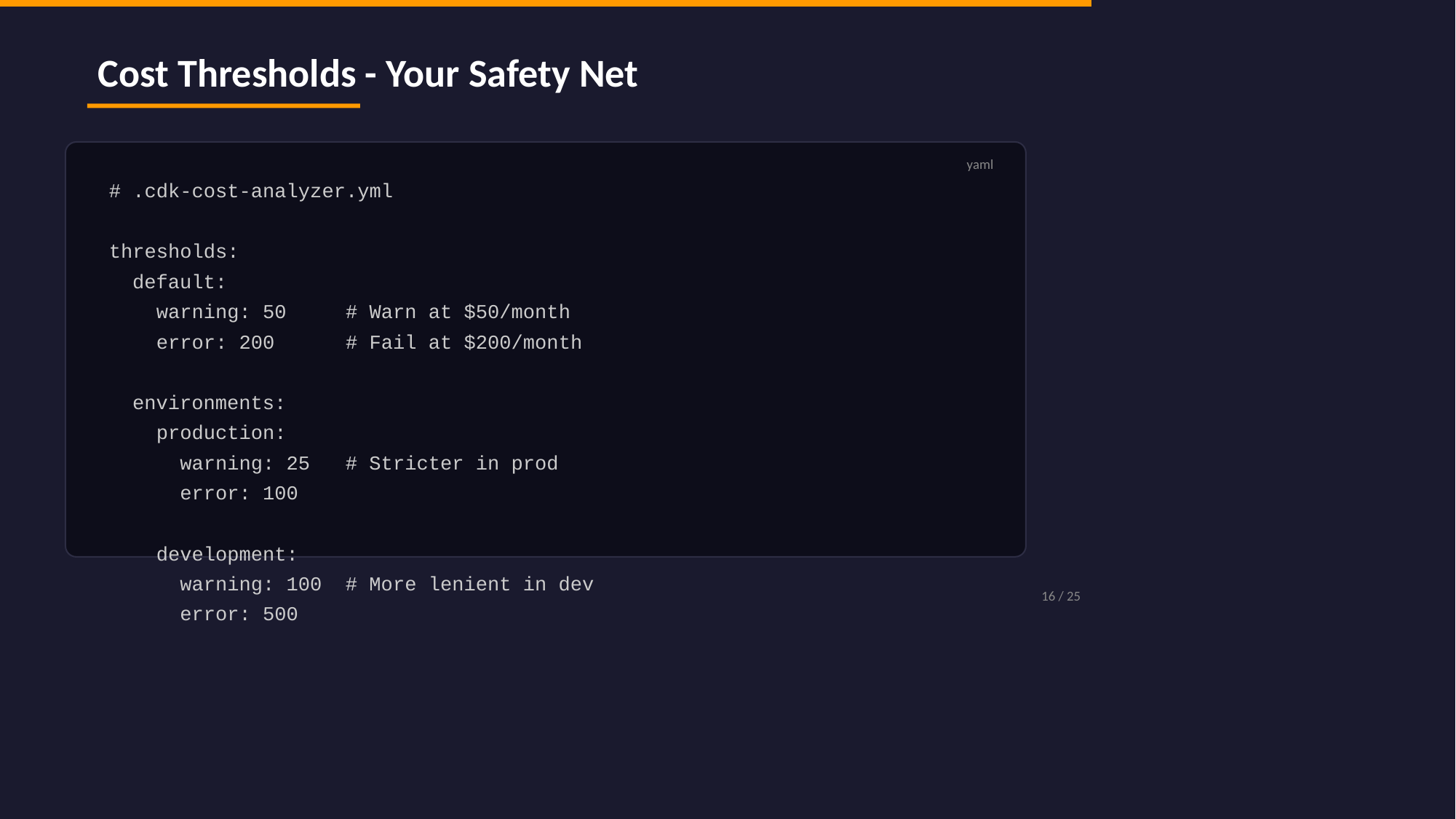

Cost Thresholds - Your Safety Net

yaml
# .cdk-cost-analyzer.yml

thresholds:
  default:
    warning: 50     # Warn at $50/month
    error: 200      # Fail at $200/month

  environments:
    production:
      warning: 25   # Stricter in prod
      error: 100

    development:
      warning: 100  # More lenient in dev
      error: 500
16 / 25